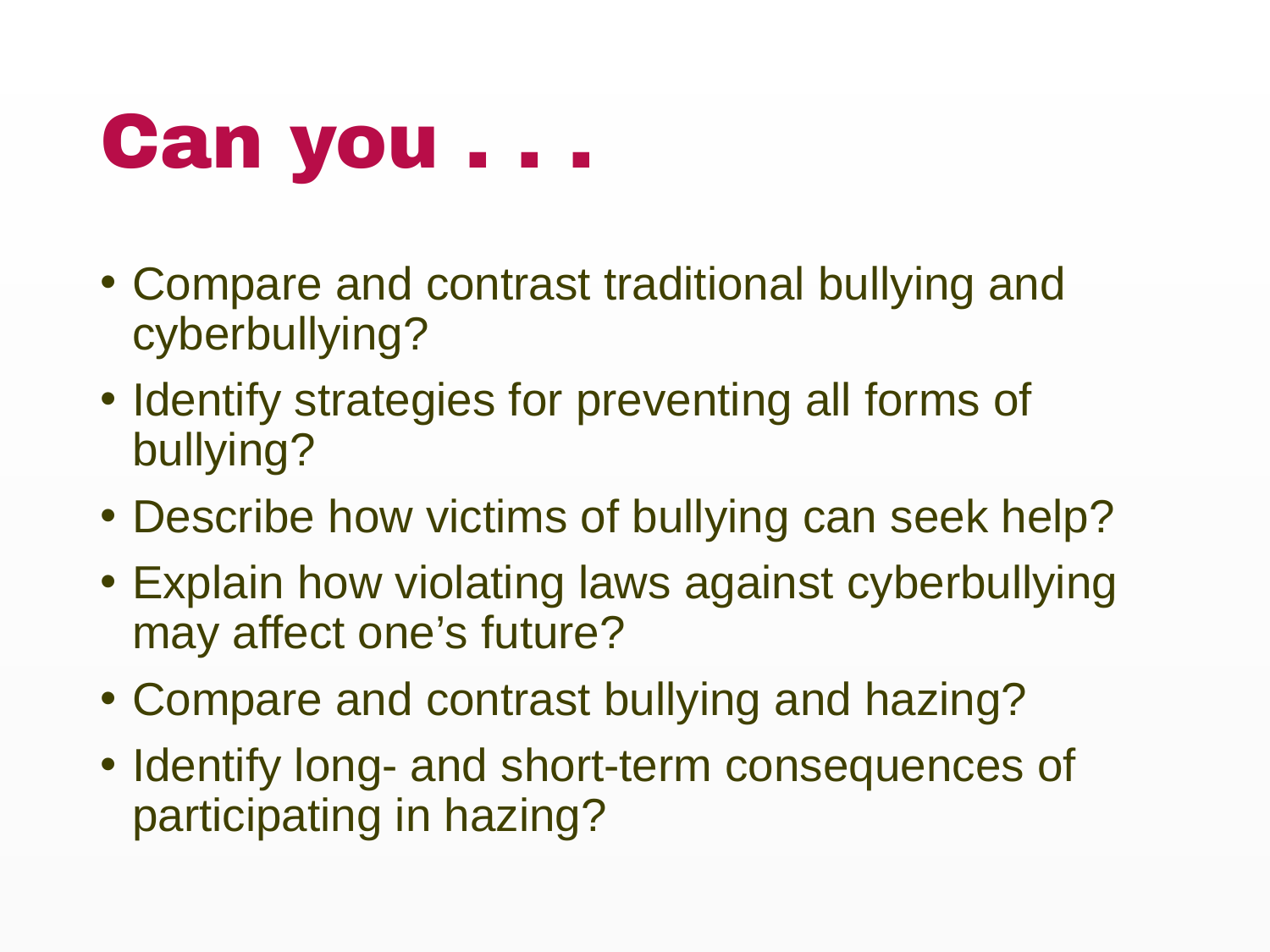

# Can you . . .
Compare and contrast traditional bullying and cyberbullying?
Identify strategies for preventing all forms of bullying?
Describe how victims of bullying can seek help?
Explain how violating laws against cyberbullying may affect one’s future?
Compare and contrast bullying and hazing?
Identify long- and short-term consequences of participating in hazing?